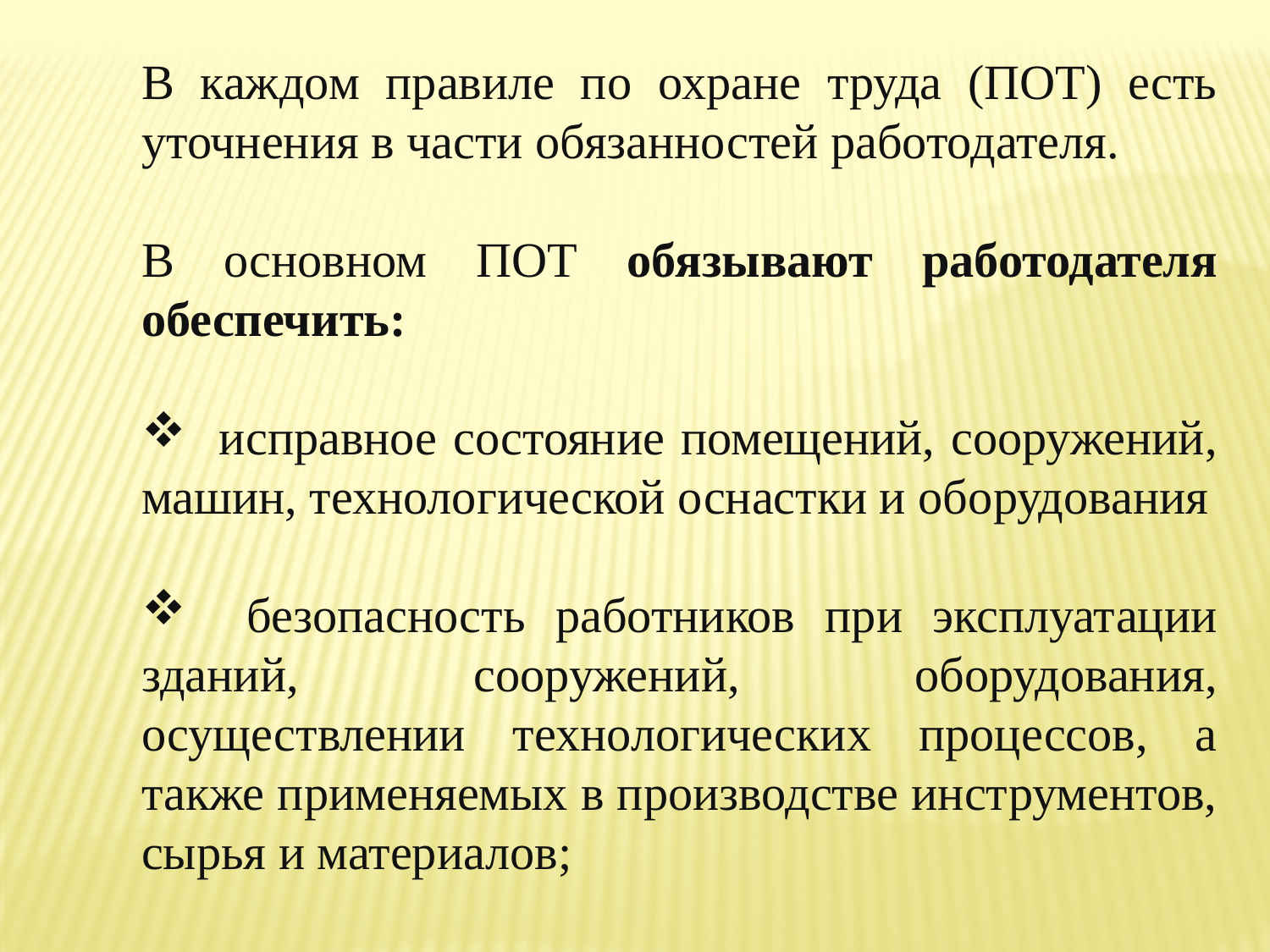

В каждом правиле по охране труда (ПОТ) есть уточнения в части обязанностей работодателя.

В основном ПОТ обязывают работодателя обеспечить:

  исправное состояние помещений, сооружений, машин, технологической оснастки и оборудования

  безопасность работников при эксплуатации зданий, сооружений, оборудования, осуществлении технологических процессов, а также применяемых в производстве инструментов, сырья и материалов;